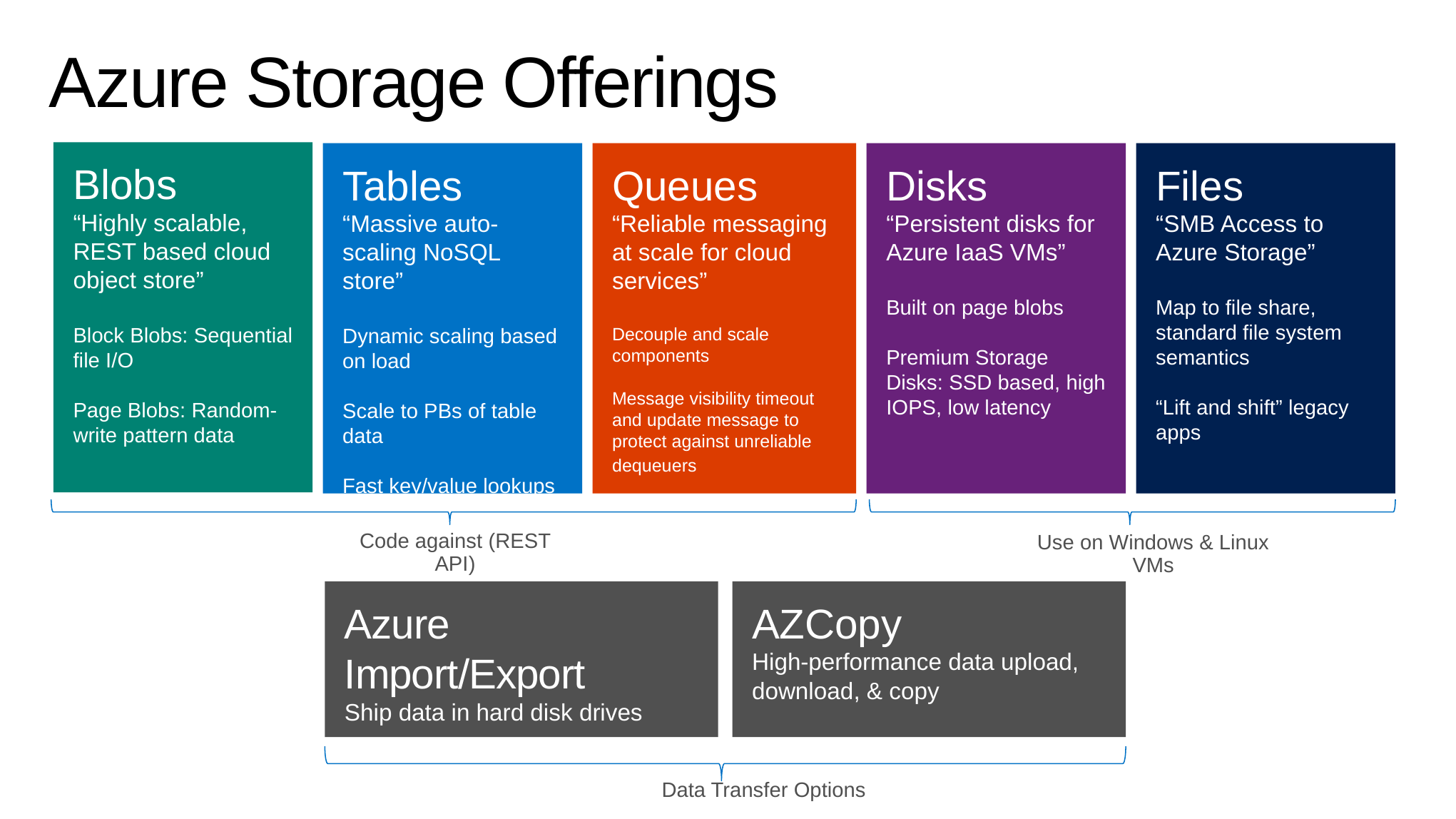

# Azure Storage Offerings

Blobs
“Highly scalable, REST based cloud object store”

Block Blobs: Sequential file I/O

Page Blobs: Random-write pattern data
Tables
“Massive auto-scaling NoSQL store”

Dynamic scaling based on load

Scale to PBs of table data

Fast key/value lookups

Queues
“Reliable messaging at scale for cloud services”

Decouple and scale components

Message visibility timeout and update message to protect against unreliable dequeuers
Disks
“Persistent disks for Azure IaaS VMs”

Built on page blobs

Premium Storage Disks: SSD based, high IOPS, low latency
Files
“SMB Access to Azure Storage”

Map to file share, standard file system semantics

“Lift and shift” legacy apps

Code against (REST API)
Use on Windows & Linux VMs
Azure Import/Export
Ship data in hard disk drives
AZCopy
High-performance data upload, download, & copy
Data Transfer Options